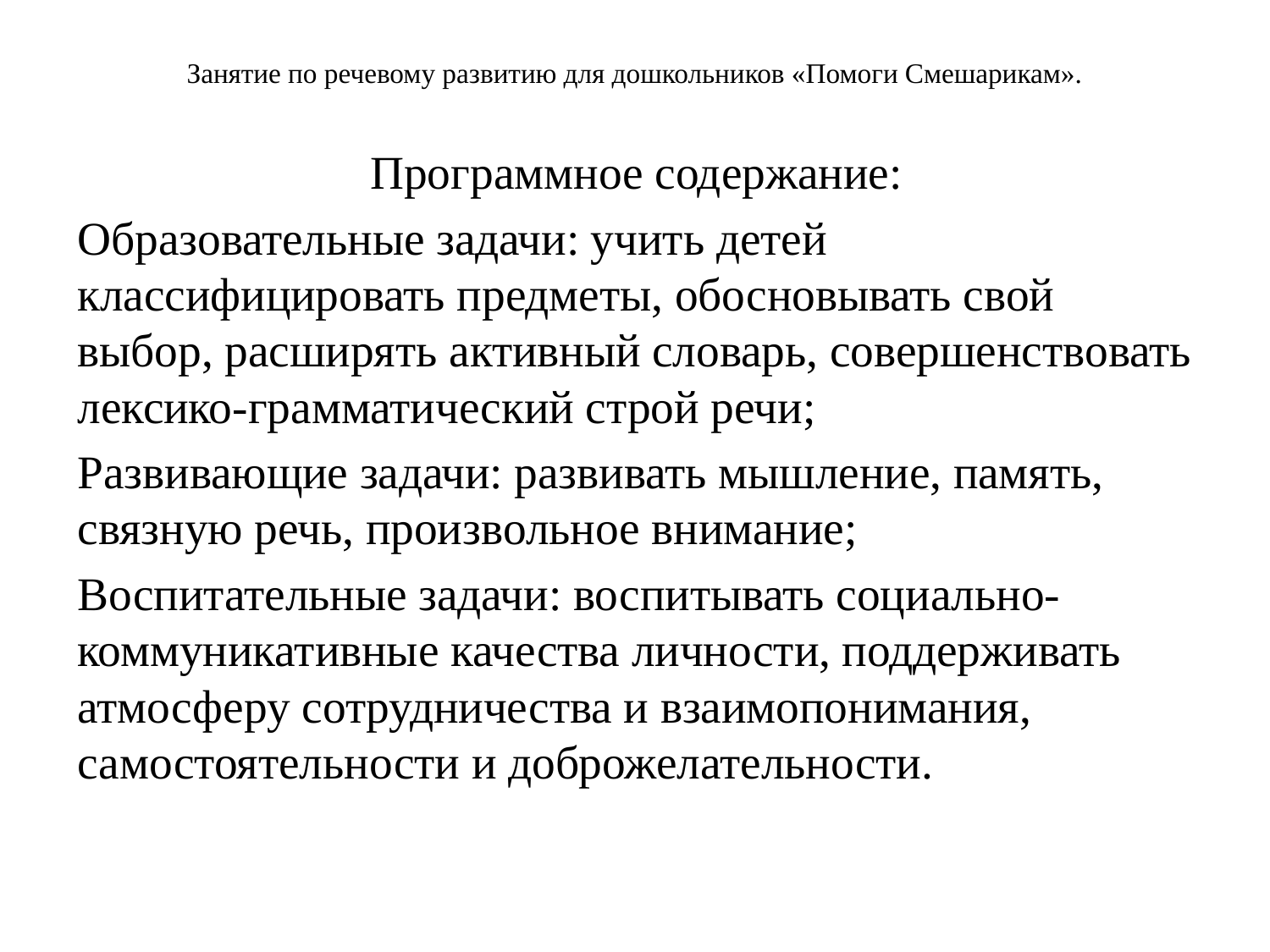

# Занятие по речевому развитию для дошкольников «Помоги Смешарикам».
Программное содержание:
Образовательные задачи: учить детей классифицировать предметы, обосновывать свой выбор, расширять активный словарь, совершенствовать лексико-грамматический строй речи;
Развивающие задачи: развивать мышление, память, связную речь, произвольное внимание;
Воспитательные задачи: воспитывать социально-коммуникативные качества личности, поддерживать атмосферу сотрудничества и взаимопонимания, самостоятельности и доброжелательности.